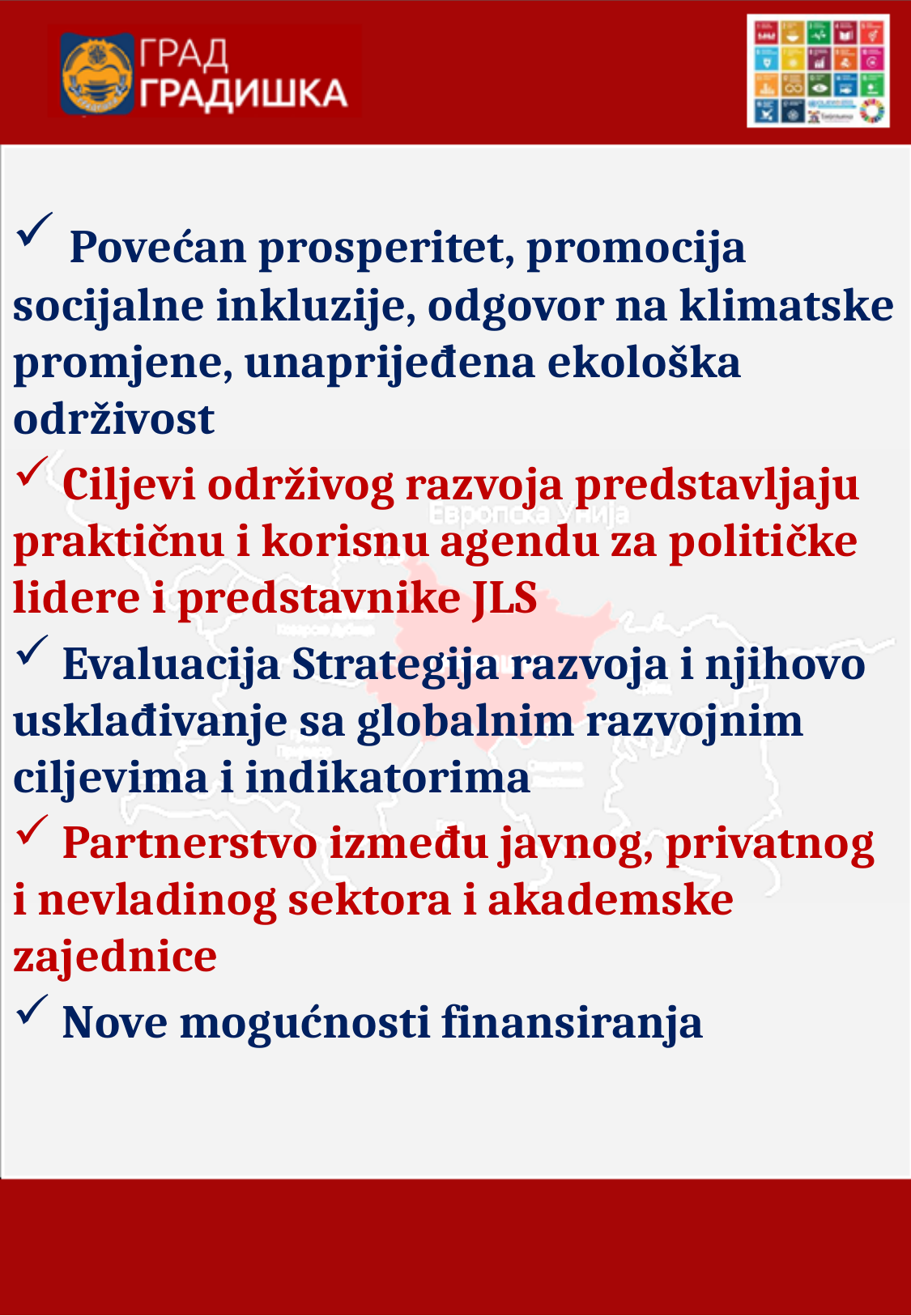

Povećan prosperitet, promocija socijalne inkluzije, odgovor na klimatske promjene, unaprijeđena ekološka održivost
 Ciljevi održivog razvoja predstavljaju praktičnu i korisnu agendu za političke lidere i predstavnike JLS
 Evaluacija Strategija razvoja i njihovo usklađivanje sa globalnim razvojnim ciljevima i indikatorima
 Partnerstvo između javnog, privatnog i nevladinog sektora i akademske zajednice
 Nove mogućnosti finansiranja